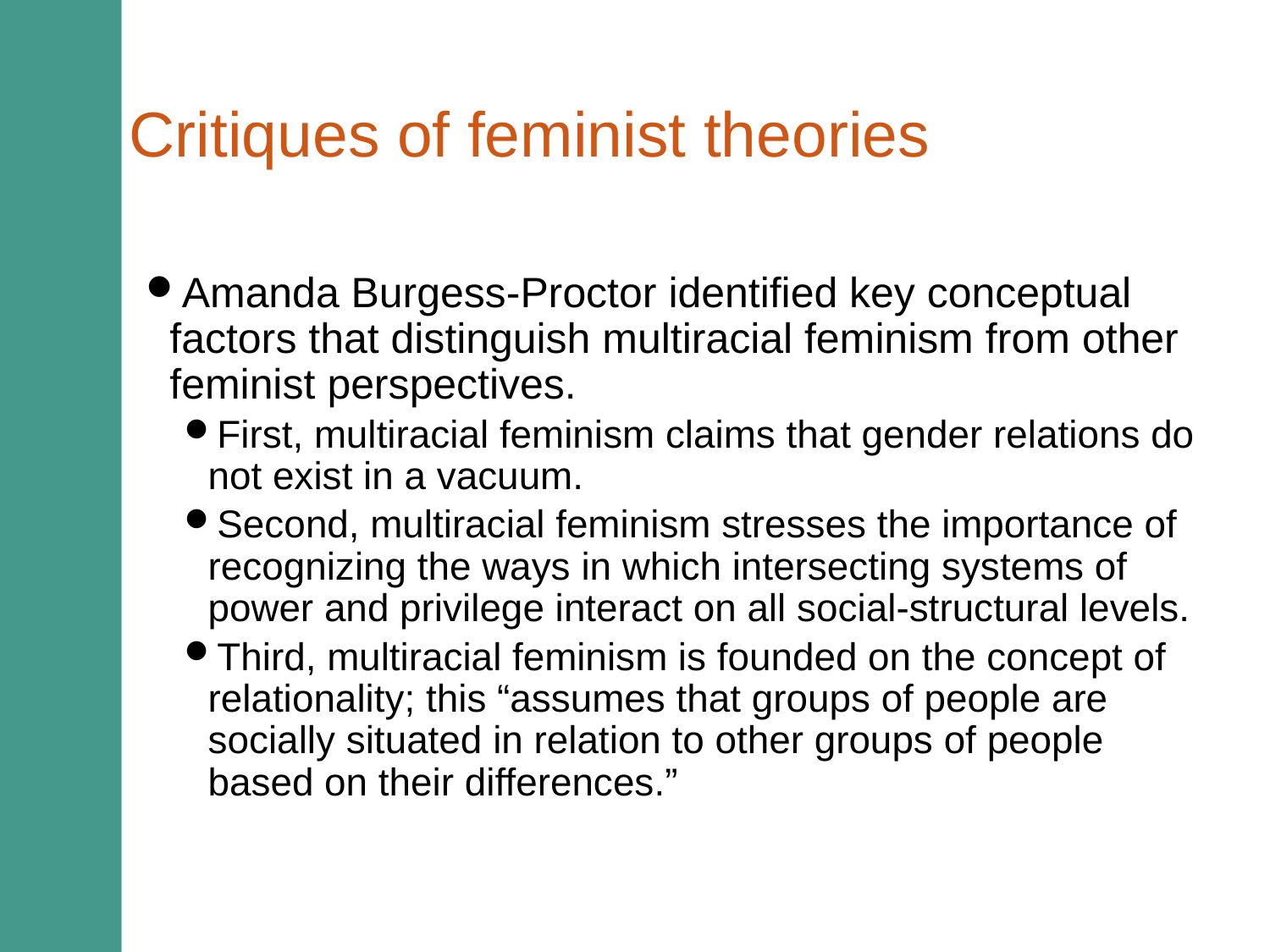

# Critiques of feminist theories
Amanda Burgess-Proctor identified key conceptual factors that distinguish multiracial feminism from other feminist perspectives.
First, multiracial feminism claims that gender relations do not exist in a vacuum.
Second, multiracial feminism stresses the importance of recognizing the ways in which intersecting systems of power and privilege interact on all social-structural levels.
Third, multiracial feminism is founded on the concept of relationality; this “assumes that groups of people are socially situated in relation to other groups of people based on their differences.”